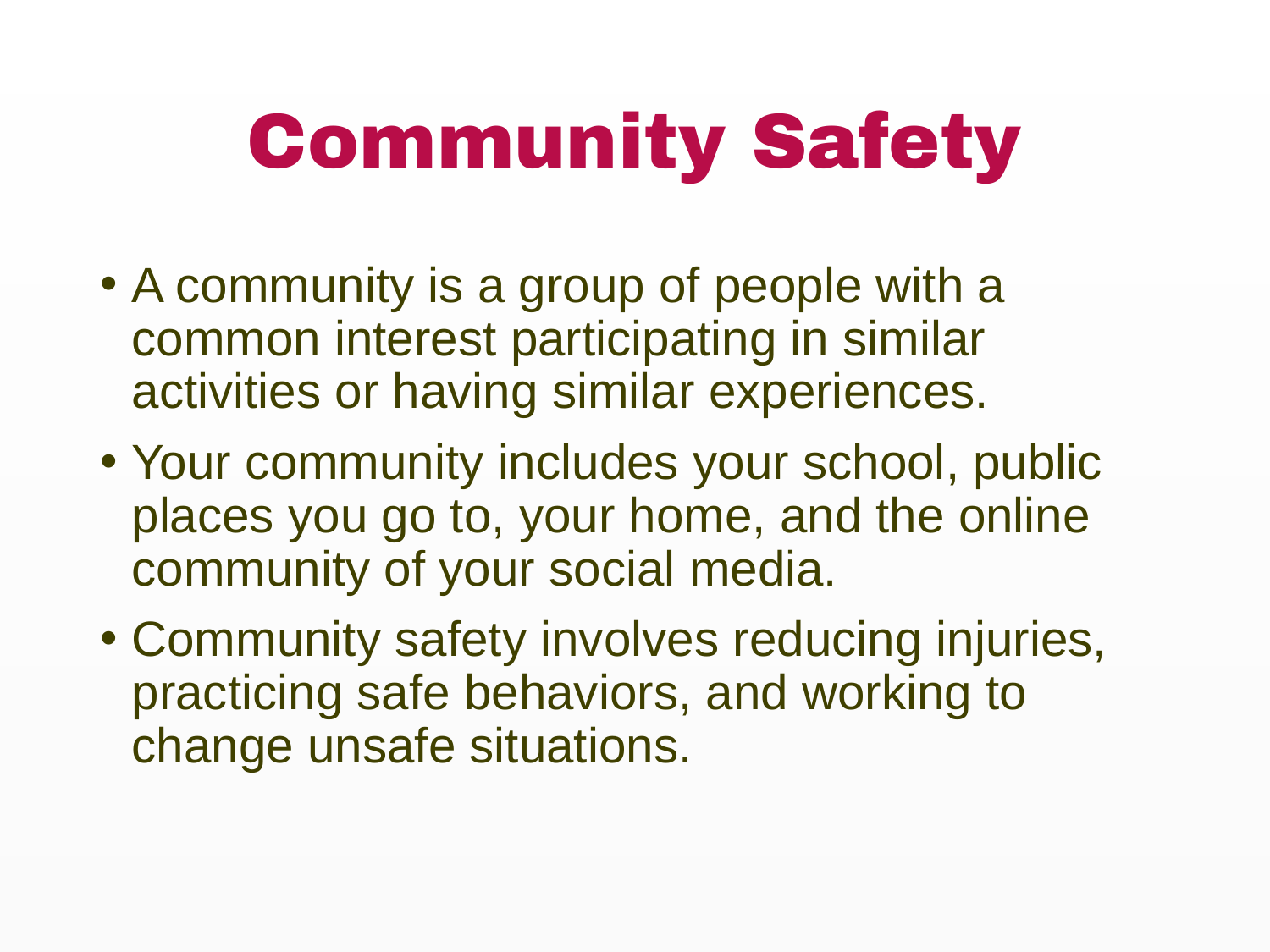

# Community Safety
A community is a group of people with a common interest participating in similar activities or having similar experiences.
Your community includes your school, public places you go to, your home, and the online community of your social media.
Community safety involves reducing injuries, practicing safe behaviors, and working to change unsafe situations.